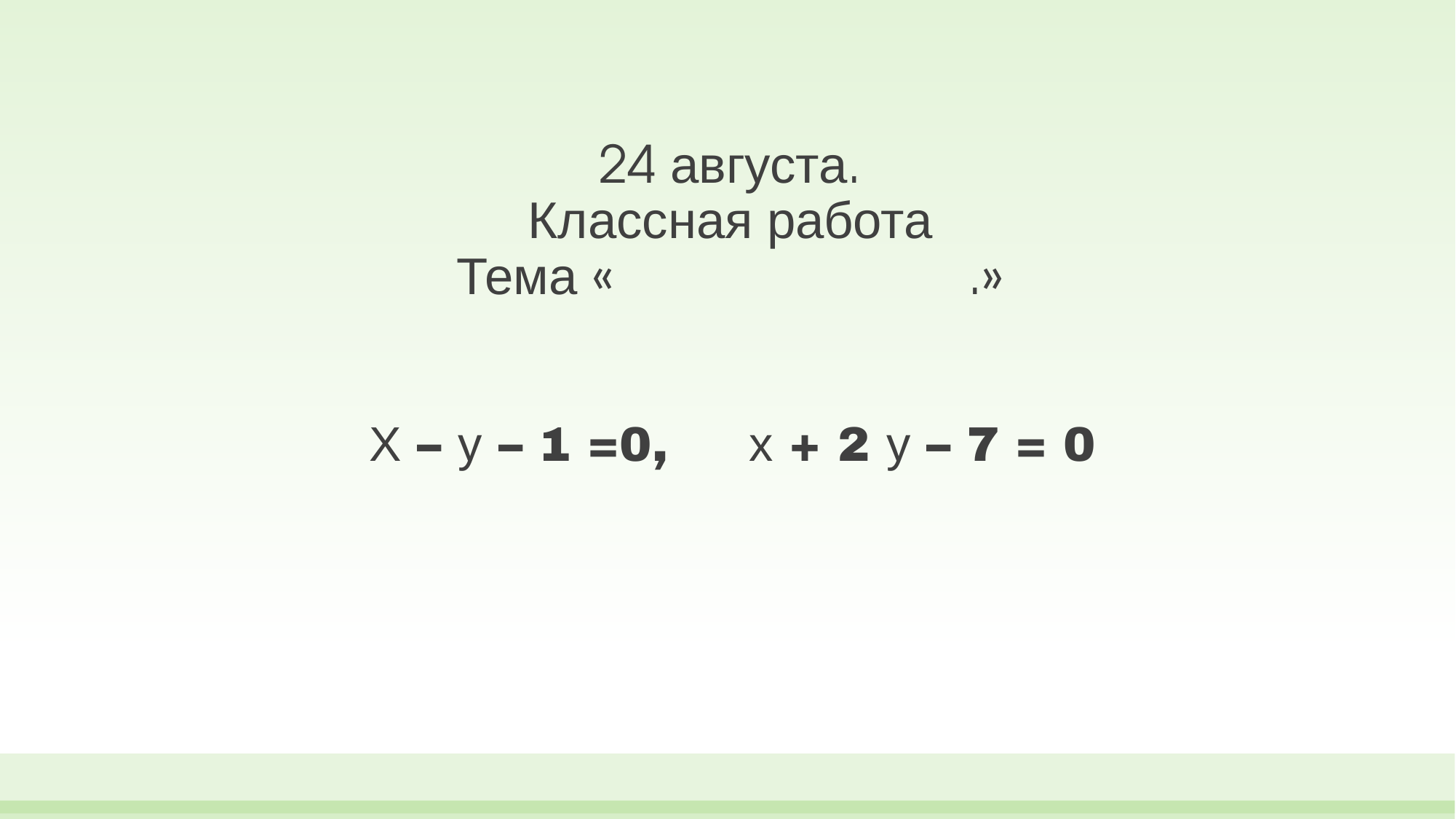

# 24 августа. Классная работа Тема «                         .»
Х – у – 1 =0,     х + 2 у – 7 = 0